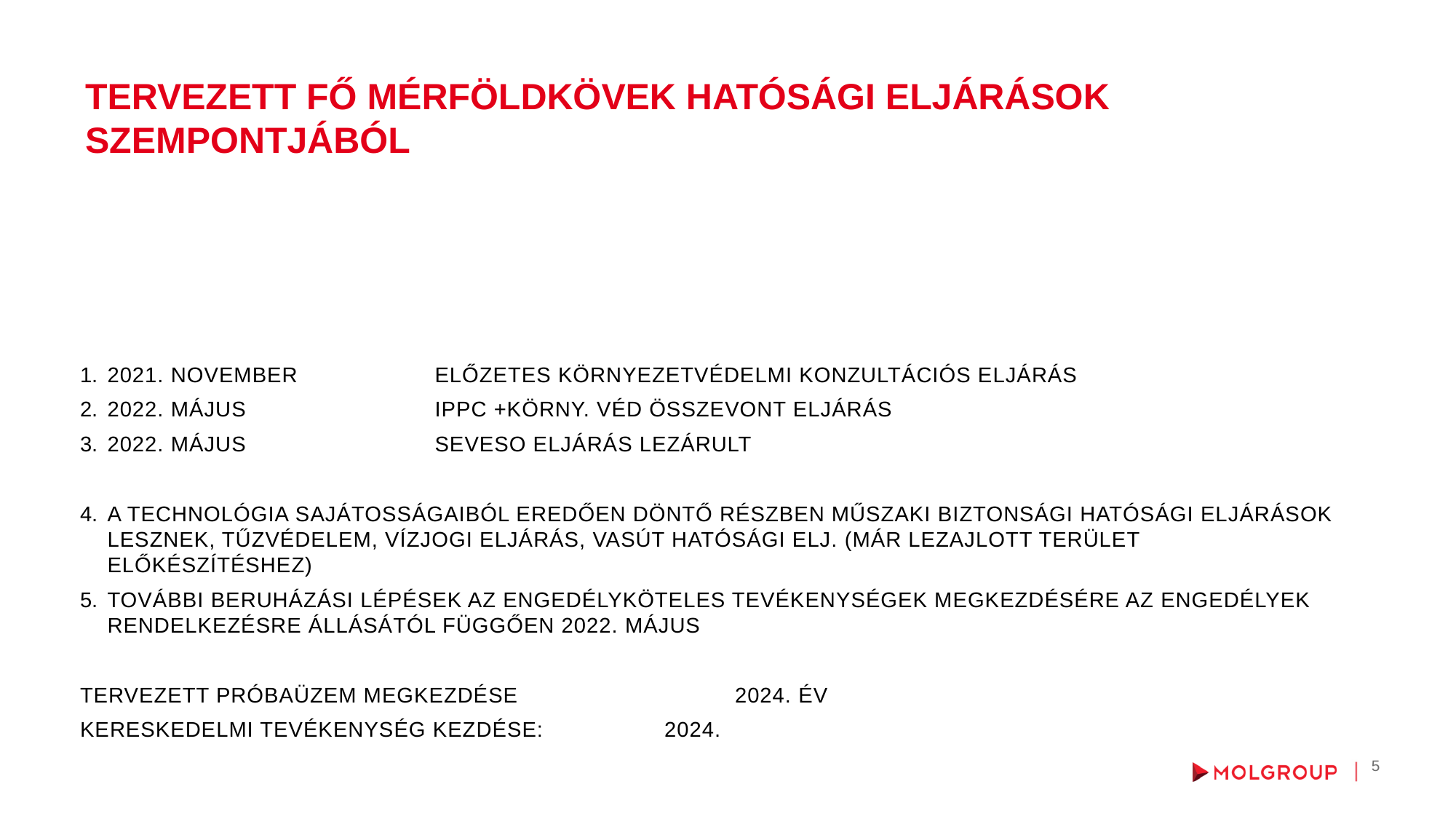

Tervezett fő mérföldkövek HATÓSÁGI ELJÁRÁSOK SZEMPONTJÁBÓL

2021. november		Előzetes környezetvédelmi Konzultációs eljárás
2022. MÁJUS             	ippc +körny. véd összevont eljárás
2022. MÁJUS                      	seveso eljárás lezárult

A technológia sajátosságaiból eredően döntő részben műszaki biztonsági hatósági eljárások lesznek, tűzvédelem, vízjogi eljárás, vasút hatósági elj. (MÁR LEZAJLOTT TERÜLET ELŐKÉSZÍTÉSHEZ)
További beruházási lépések az engedélyköteles tevékenységek megkezdésére az engedélyek rendelkezésre állásától függően 2022. MÁJUS

Tervezett próbaüzem megkezdése		2024. év
Kereskedelmi tevékenység kezdése:                  2024.